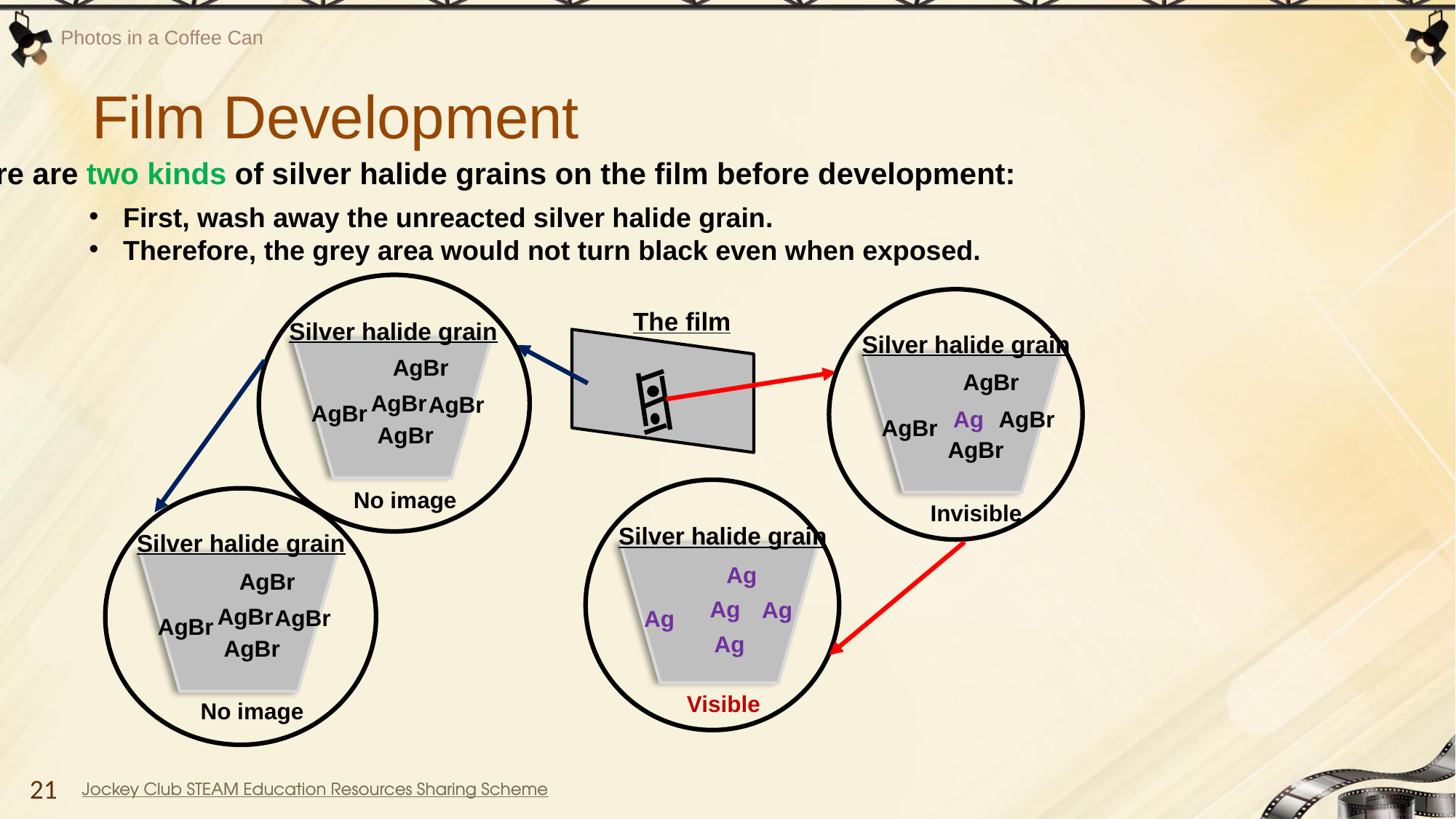

# Film Development
There are two kinds of silver halide grains on the film before development:
First, wash away the unreacted silver halide grain.
Therefore, the grey area would not turn black even when exposed.

The film
Silver halide grain
Silver halide grain

AgBr

AgBr
AgBr
AgBr
AgBr
Ag
AgBr
AgBr
AgBr
AgBr

No image

Invisible
Silver halide grain
Silver halide grain

Ag
AgBr
Ag
Ag
AgBr
AgBr
Ag
AgBr
Ag
AgBr
Visible
No image